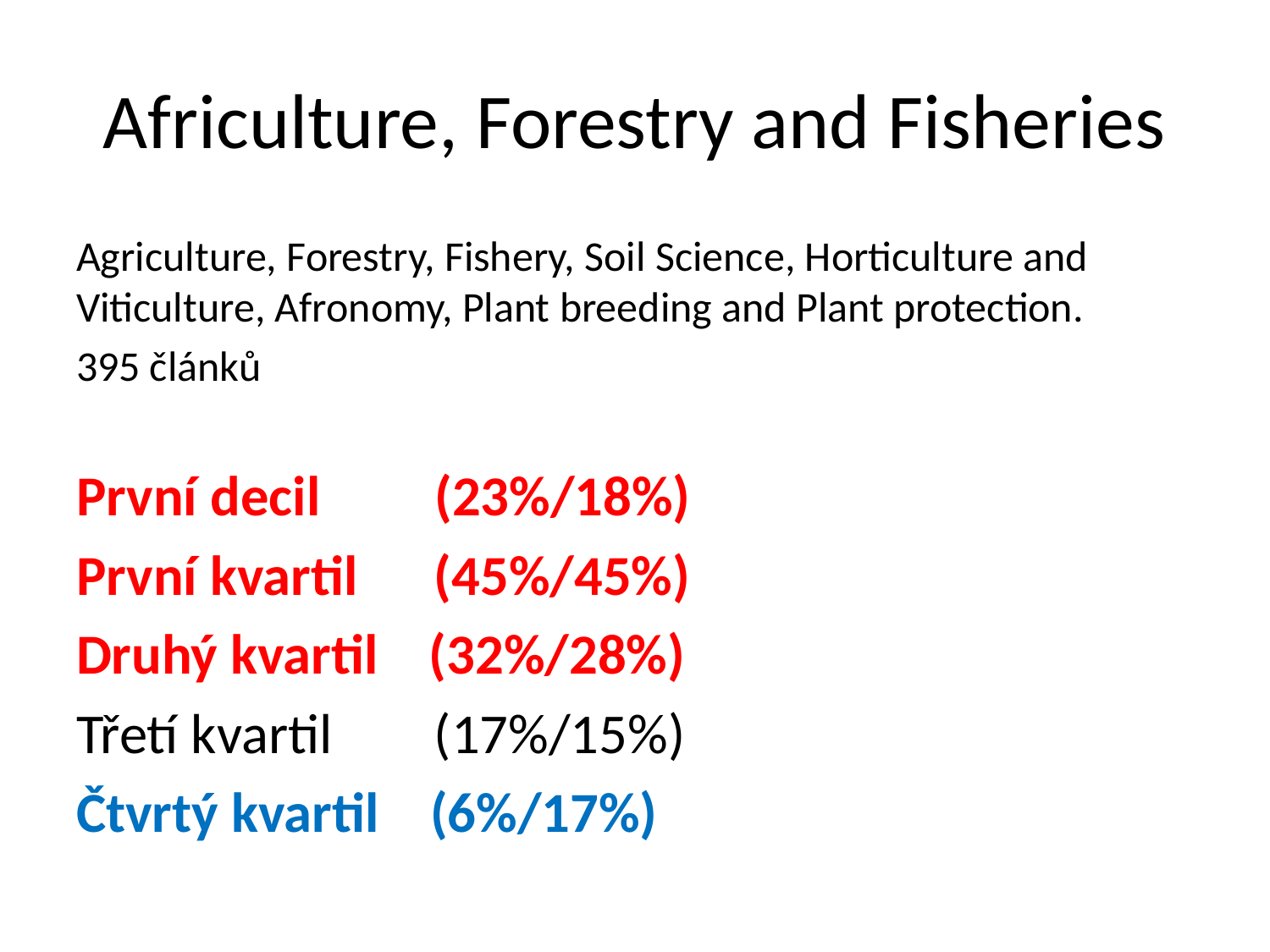

# Africulture, Forestry and Fisheries
Agriculture, Forestry, Fishery, Soil Science, Horticulture and Viticulture, Afronomy, Plant breeding and Plant protection.
395 článků

První decil         (23%/18%)
První kvartil      (45%/45%)
Druhý kvartil    (32%/28%)
Třetí kvartil        (17%/15%)
Čtvrtý kvartil     (6%/17%)